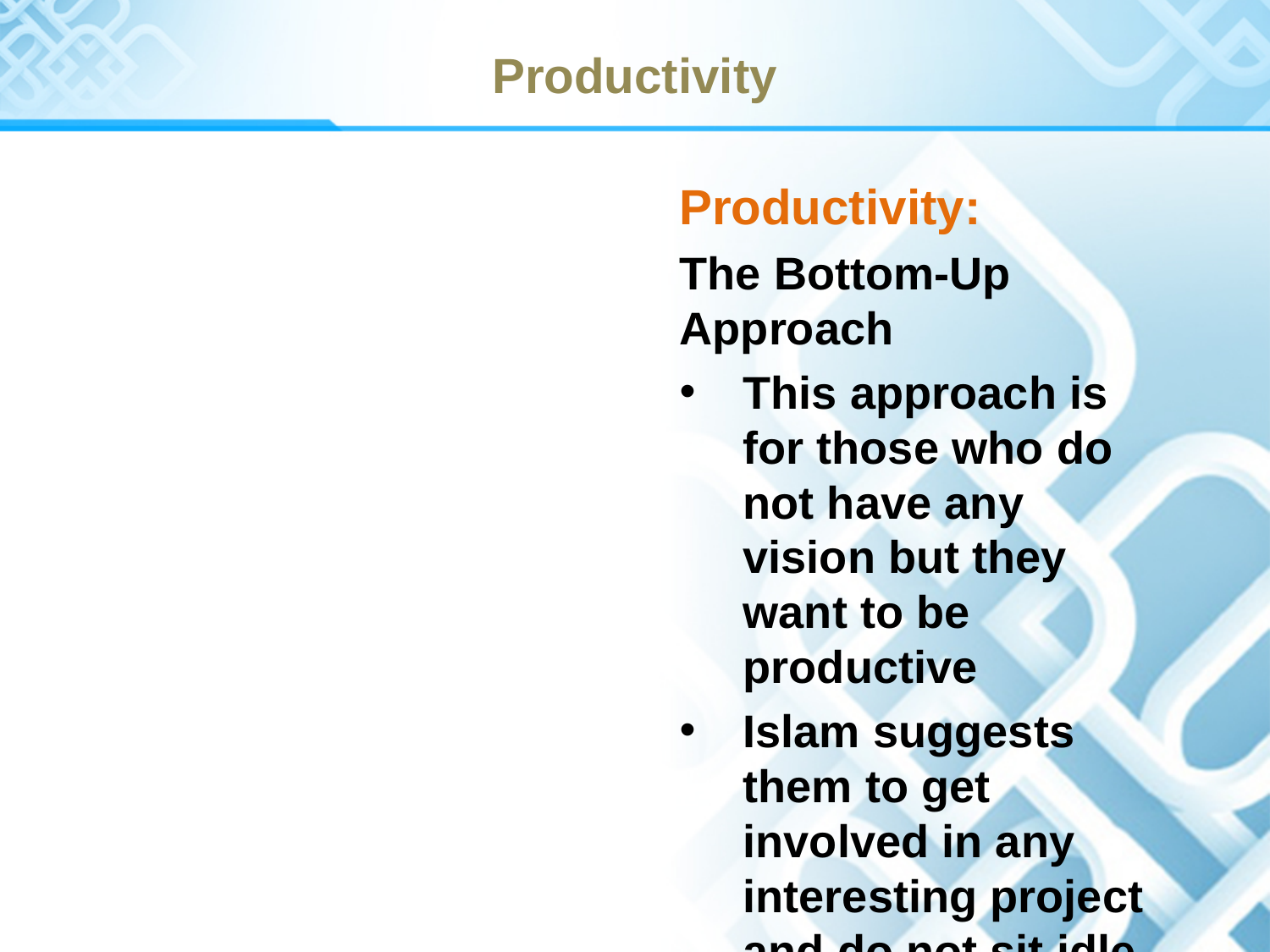

Productivity
Productivity:
The Bottom-Up Approach
This approach is for those who do not have any vision but they want to be productive
Islam suggests them to get involved in any interesting project and do not sit idle